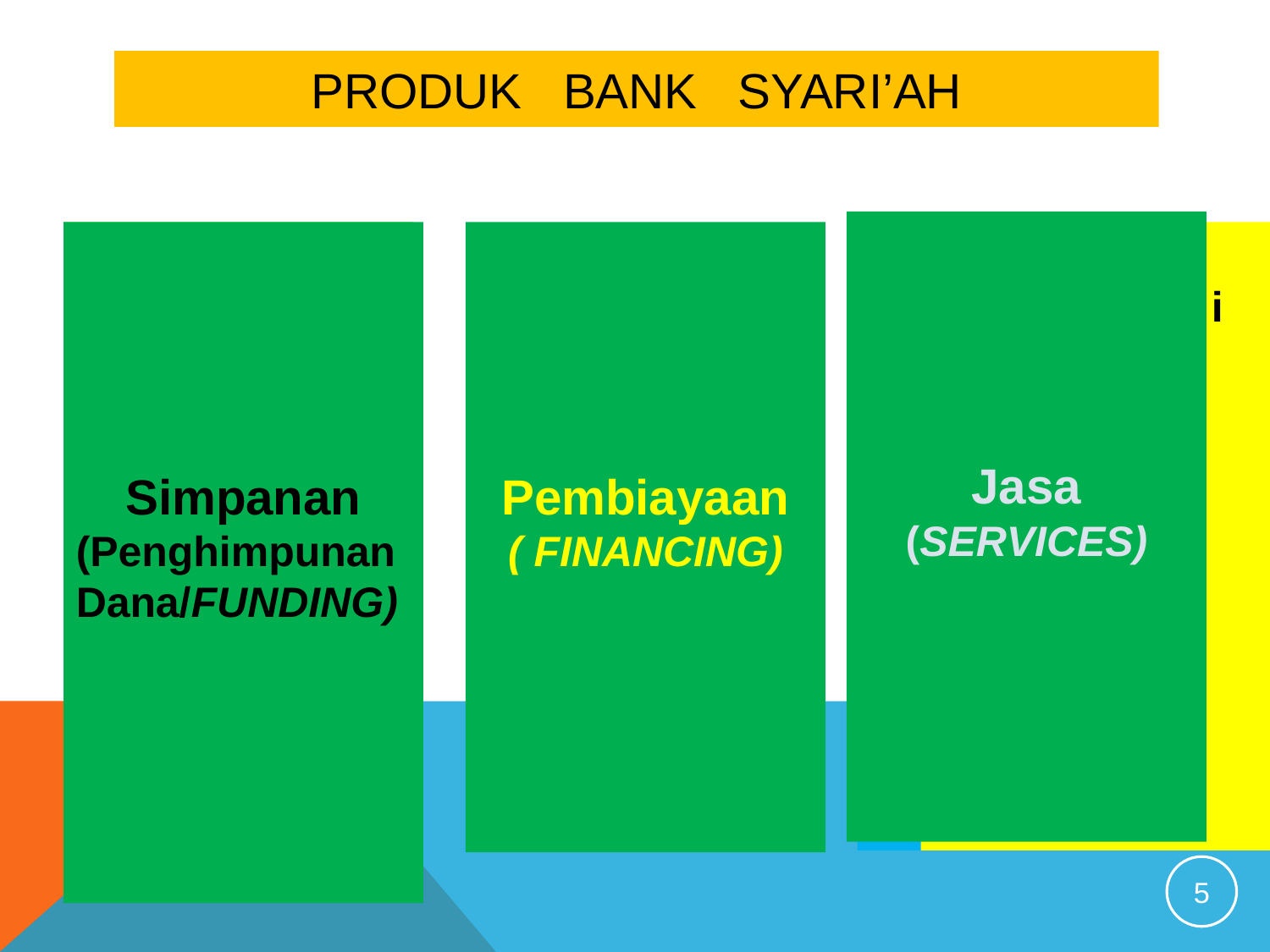

# PRODUK   BANK   SYARI’AH

Jasa
(SERVICES)

Giro iB
Tabungan iB
Rupiah
Dollar
Tabungan Haji iB
Tabungan Pendidikan iB
Tabungan Emas iB
Deposito iB
Rupiah
Dollar

Simpanan
(Penghimpunan Dana/FUNDING)

Pembiayaan
( FINANCING)

Transfer
Kliring
RTGS
Kiriman Uang
Inkaso
Internet banking
Phone Banking

Pembiayaan Konsumen i
Rumah
Kendaraan
Komputer
Pembiayaan Modal
Pertanian
Perkebunan
Konstruksi
Manufaktur
Perdagangan
5